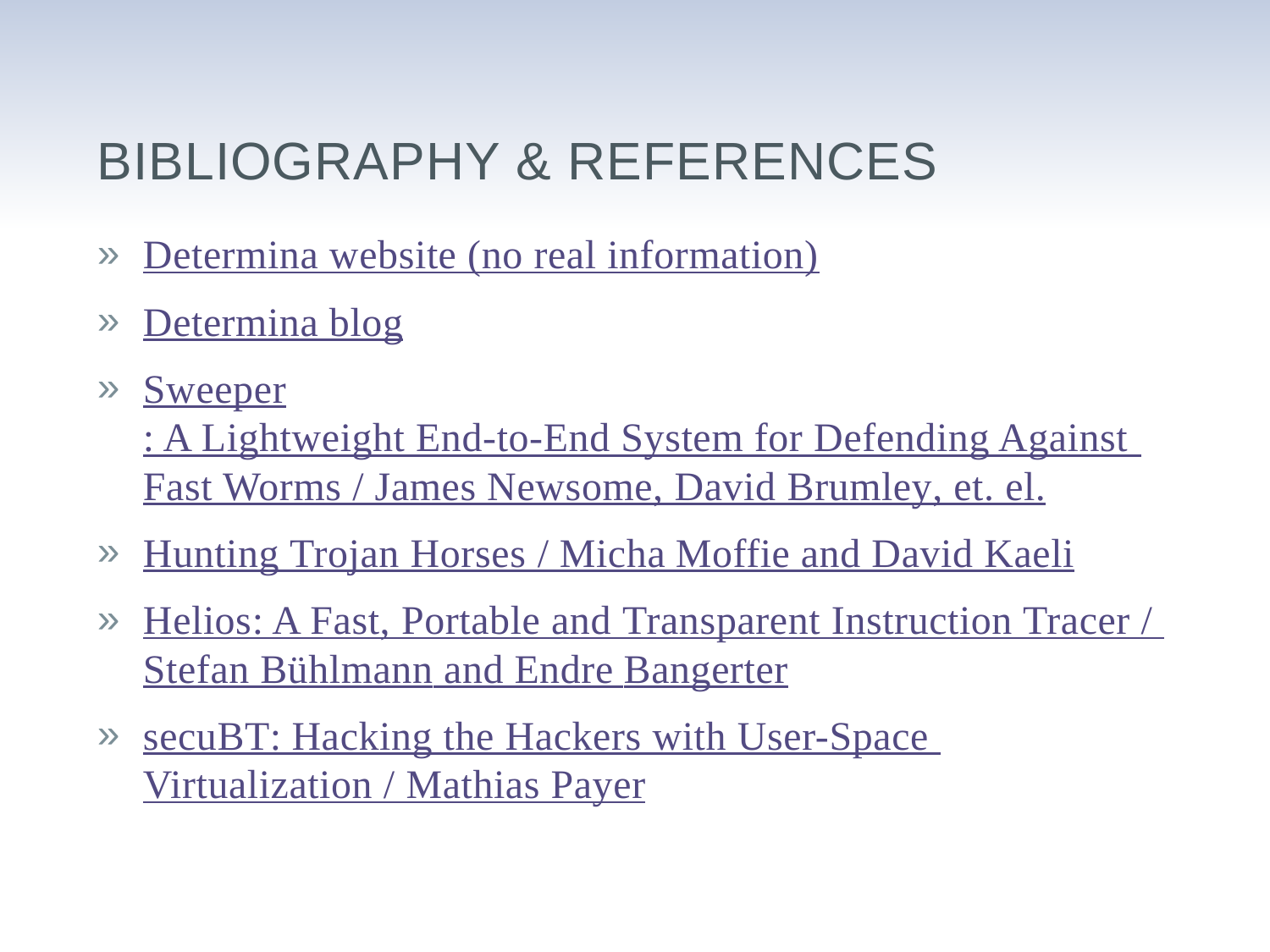

# Bibliography & References
Determina website (no real information)
Determina blog
Sweeper: A Lightweight End-to-End System for Defending Against Fast Worms / James Newsome, David Brumley, et. el.
Hunting Trojan Horses / Micha Moffie and David Kaeli
Helios: A Fast, Portable and Transparent Instruction Tracer / Stefan Bühlmann and Endre Bangerter
secuBT: Hacking the Hackers with User-Space Virtualization / Mathias Payer